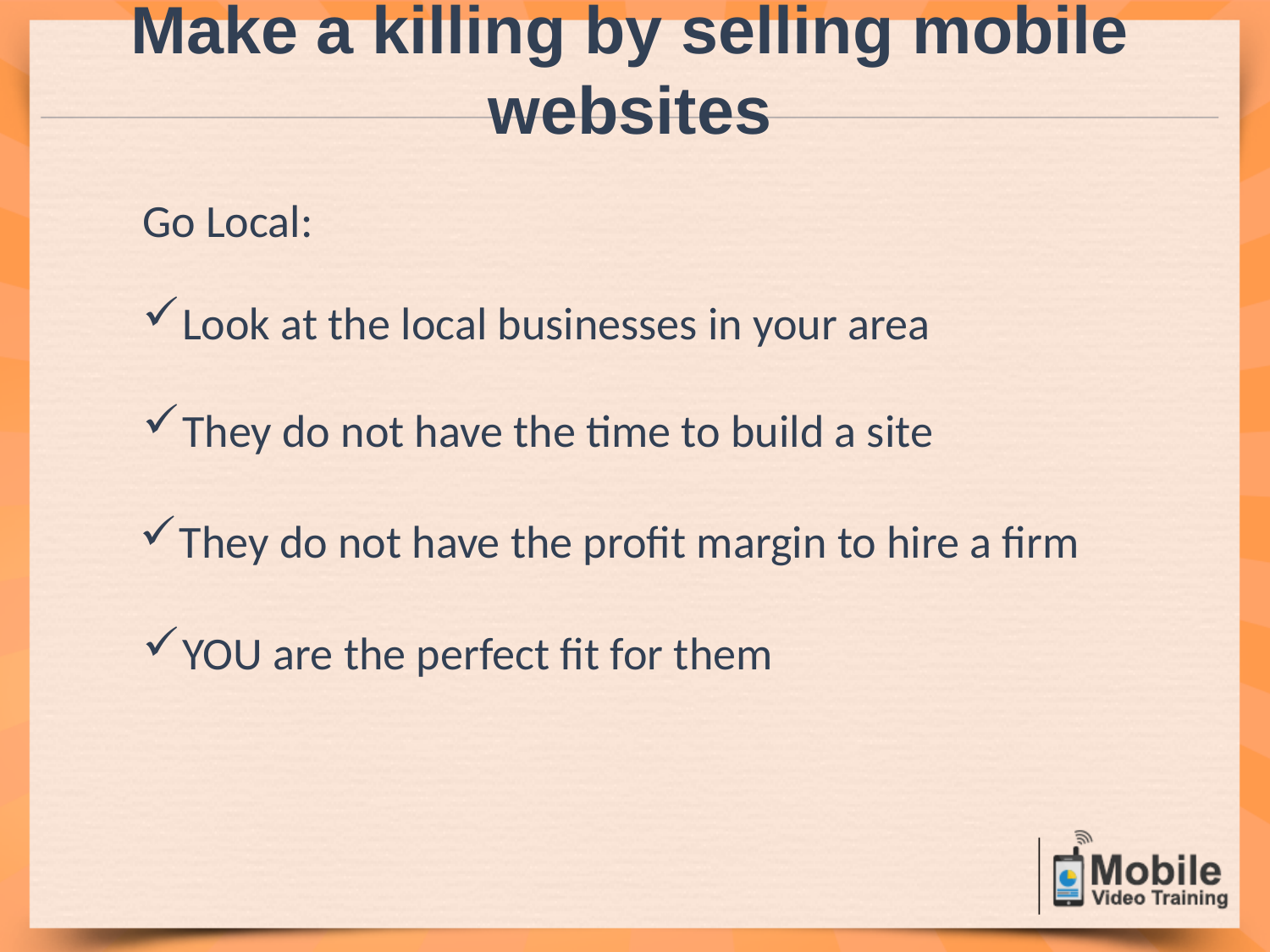

Make a killing by selling mobile websites
Go Local:
Look at the local businesses in your area
They do not have the time to build a site
They do not have the profit margin to hire a firm
YOU are the perfect fit for them